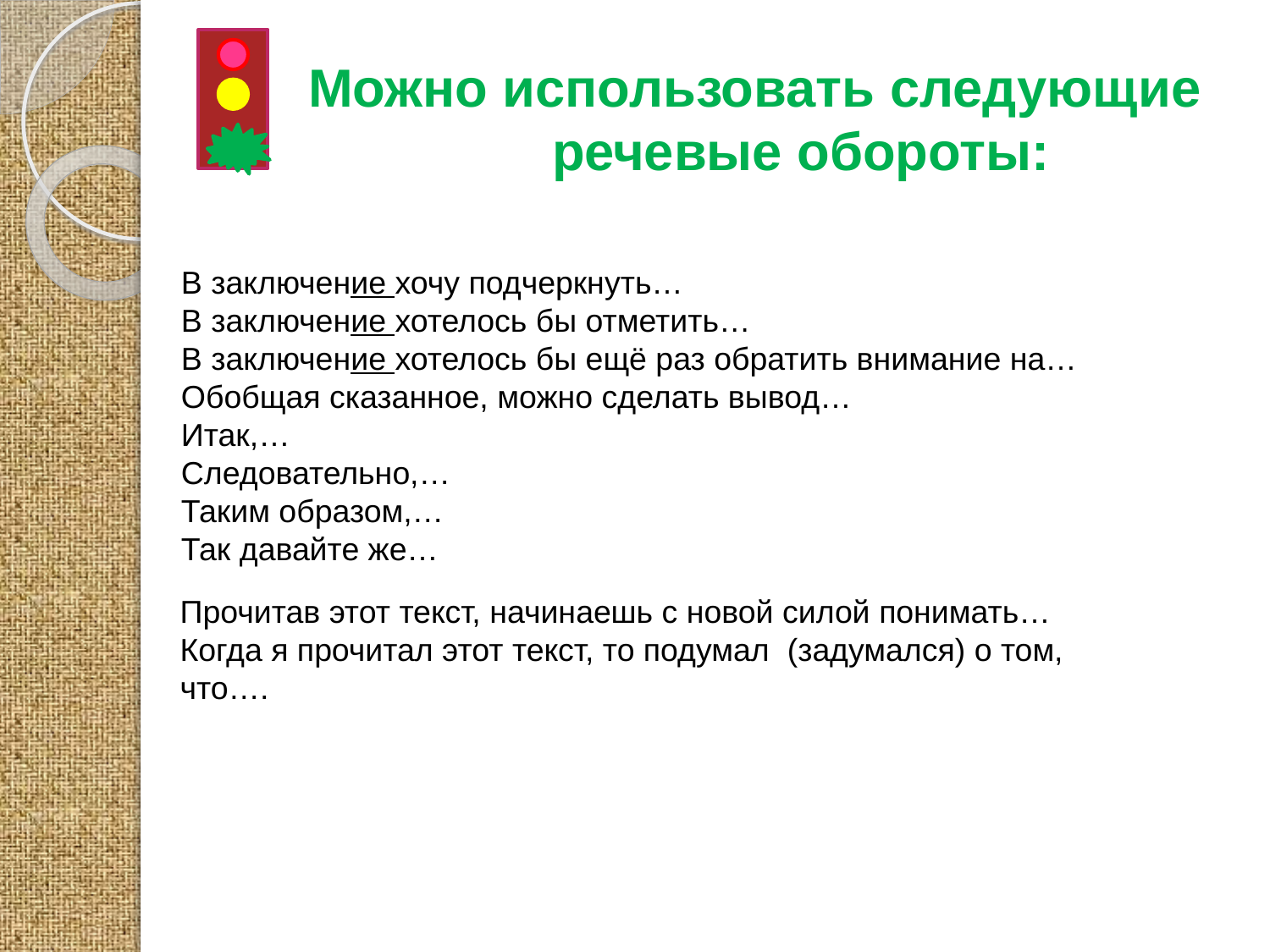

# Можно использовать следующие речевые обороты:

В заключение хочу подчеркнуть…
В заключение хотелось бы отметить…
В заключение хотелось бы ещё раз обратить внимание на…
Обобщая сказанное, можно сделать вывод…
Итак,…
Следовательно,…
Таким образом,…
Так давайте же…
 Прочитав этот текст, начинаешь с новой силой понимать…
 Когда я прочитал этот текст, то подумал  (задумался) о том,
 что….